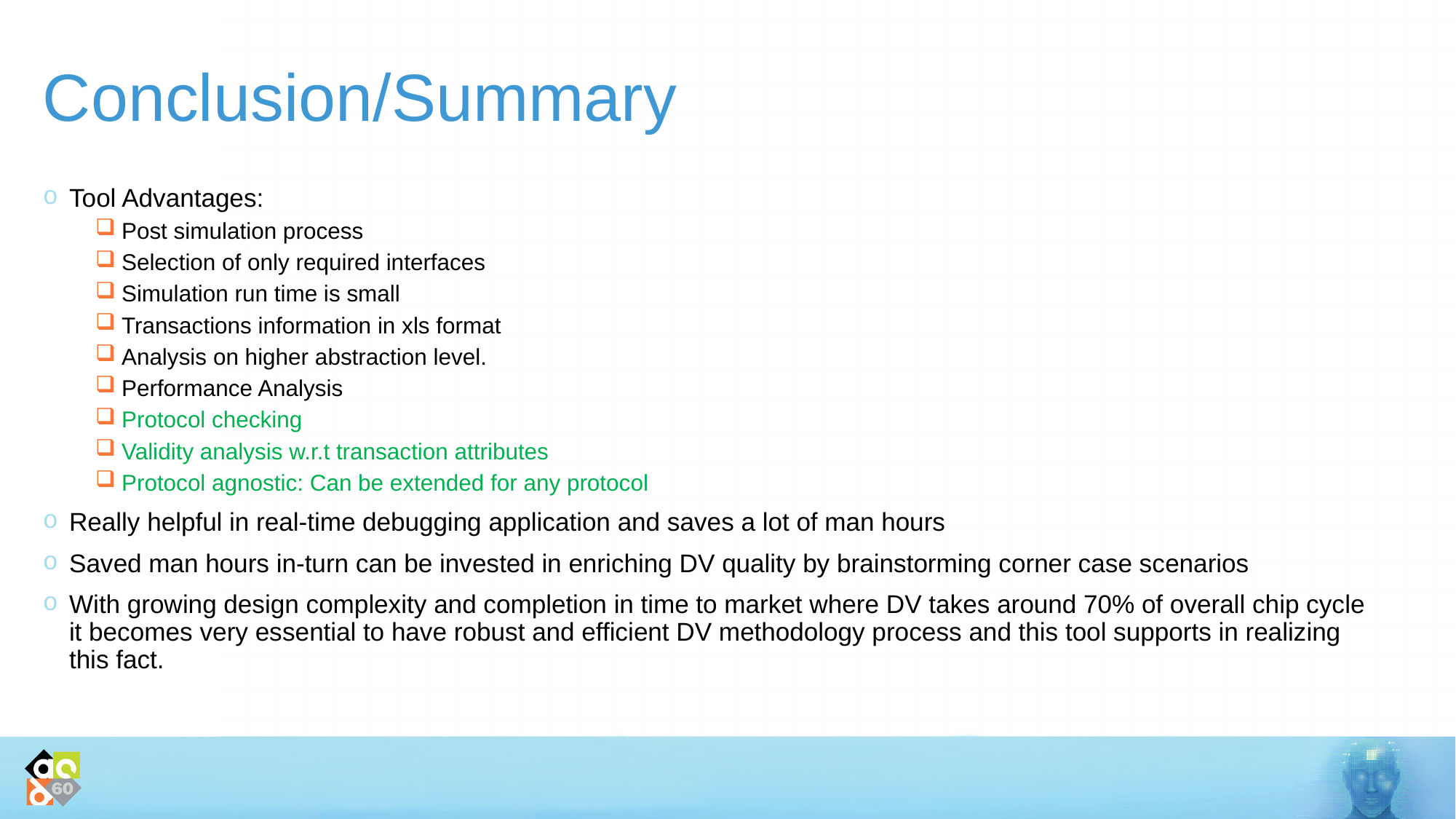

# Conclusion/Summary
Tool Advantages:
Post simulation process
Selection of only required interfaces
Simulation run time is small
Transactions information in xls format
Analysis on higher abstraction level.
Performance Analysis
Protocol checking
Validity analysis w.r.t transaction attributes
Protocol agnostic: Can be extended for any protocol
Really helpful in real-time debugging application and saves a lot of man hours
Saved man hours in-turn can be invested in enriching DV quality by brainstorming corner case scenarios
With growing design complexity and completion in time to market where DV takes around 70% of overall chip cycle it becomes very essential to have robust and efficient DV methodology process and this tool supports in realizing this fact.